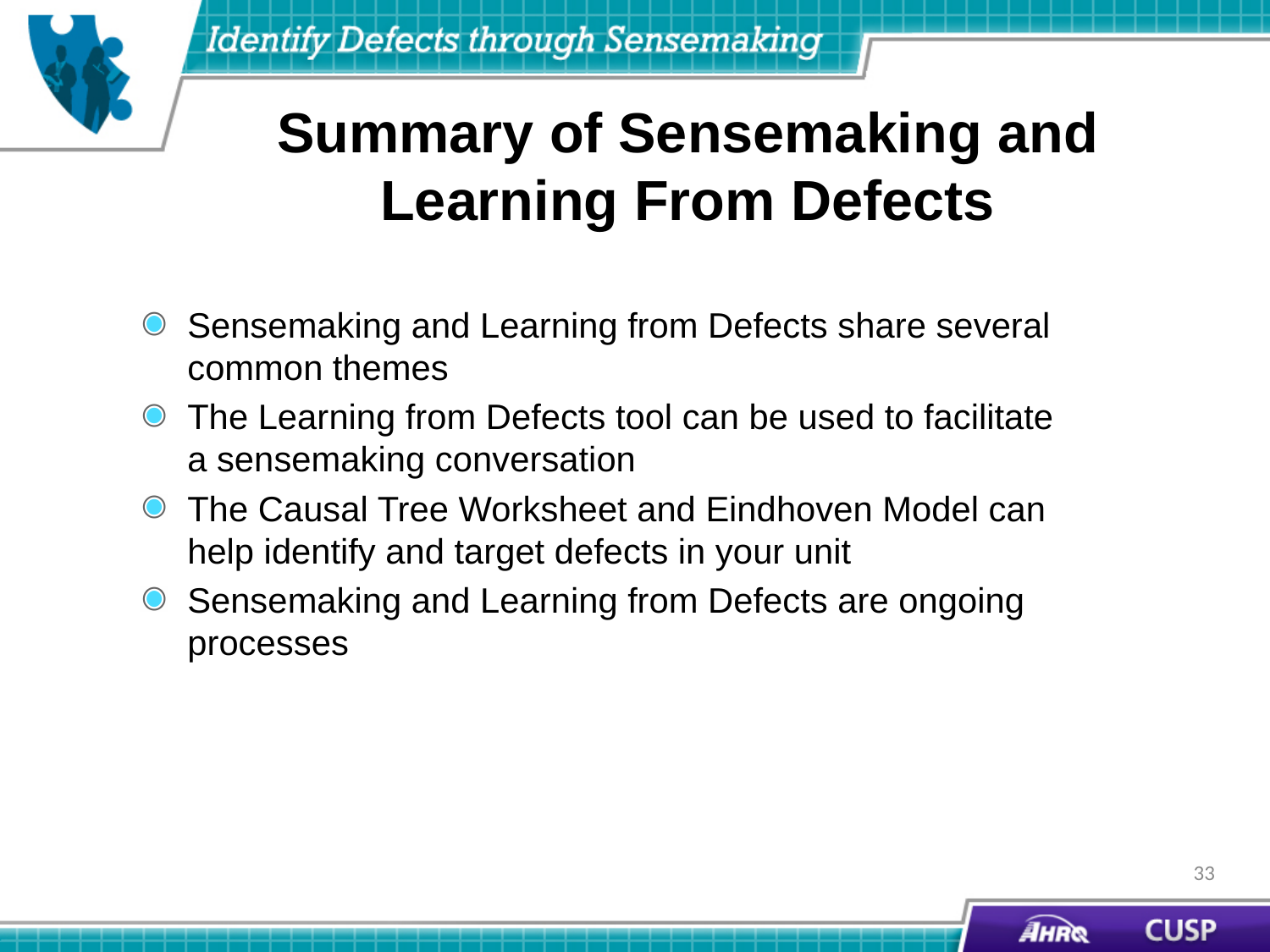

# Summary of Sensemaking and Learning From Defects
Sensemaking and Learning from Defects share several common themes
The Learning from Defects tool can be used to facilitate a sensemaking conversation
The Causal Tree Worksheet and Eindhoven Model can help identify and target defects in your unit
Sensemaking and Learning from Defects are ongoing processes
33